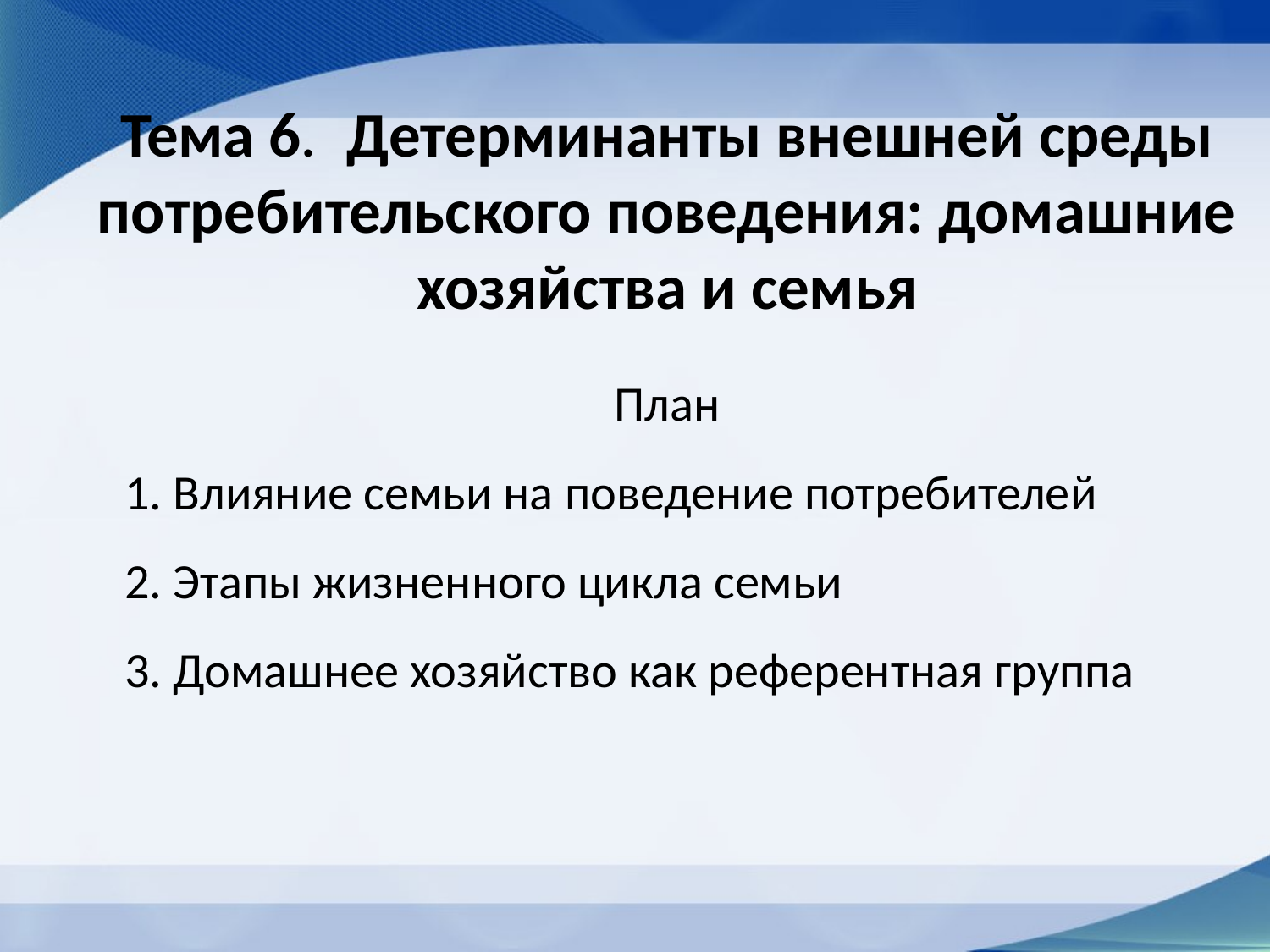

# Тема 6.  Детерминанты внешней среды потребительского поведения: домашние хозяйства и семья

План
1. Влияние семьи на поведение потребителей
2. Этапы жизненного цикла семьи
3. Домашнее хозяйство как референтная группа